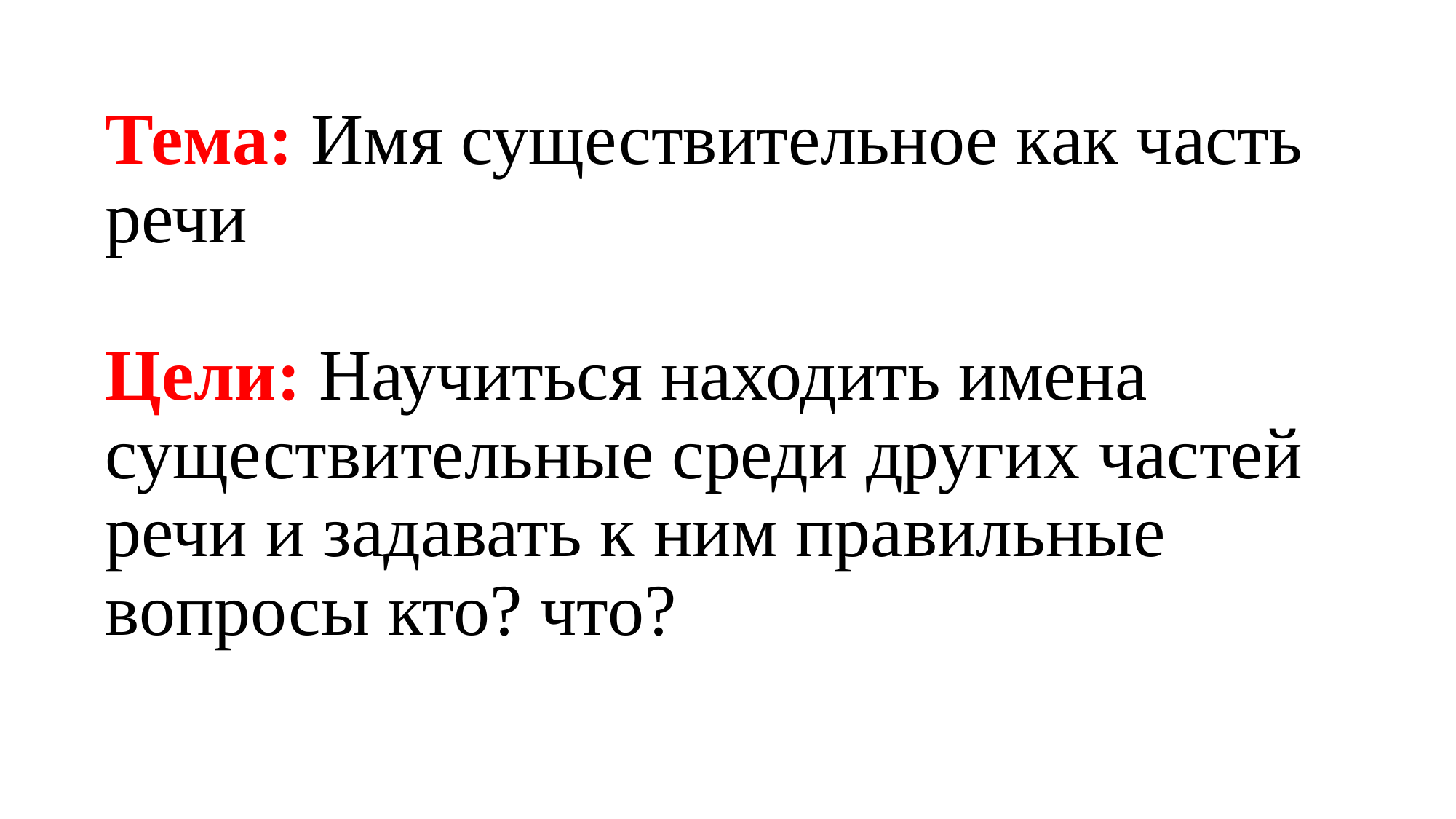

# Тема: Имя существительное как часть речи Цели: Научиться находить имена существительные среди других частей речи и задавать к ним правильные вопросы кто? что?